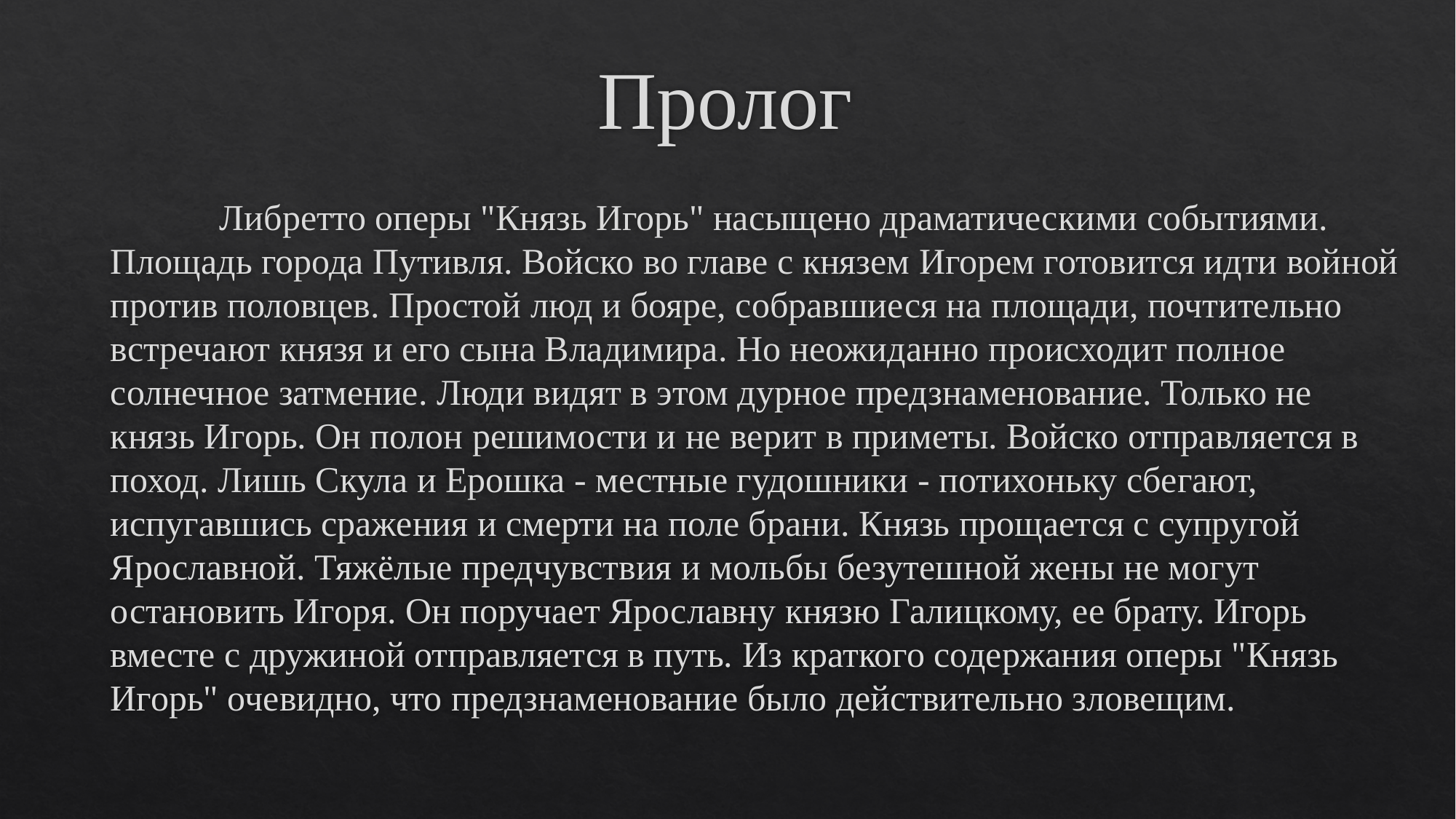

# Пролог
	Либретто оперы "Князь Игорь" насыщено драматическими событиями. Площадь города Путивля. Войско во главе с князем Игорем готовится идти войной против половцев. Простой люд и бояре, собравшиеся на площади, почтительно встречают князя и его сына Владимира. Но неожиданно происходит полное солнечное затмение. Люди видят в этом дурное предзнаменование. Только не князь Игорь. Он полон решимости и не верит в приметы. Войско отправляется в поход. Лишь Скула и Ерошка - местные гудошники - потихоньку сбегают, испугавшись сражения и смерти на поле брани. Князь прощается с супругой Ярославной. Тяжёлые предчувствия и мольбы безутешной жены не могут остановить Игоря. Он поручает Ярославну князю Галицкому, ее брату. Игорь вместе с дружиной отправляется в путь. Из краткого содержания оперы "Князь Игорь" очевидно, что предзнаменование было действительно зловещим.